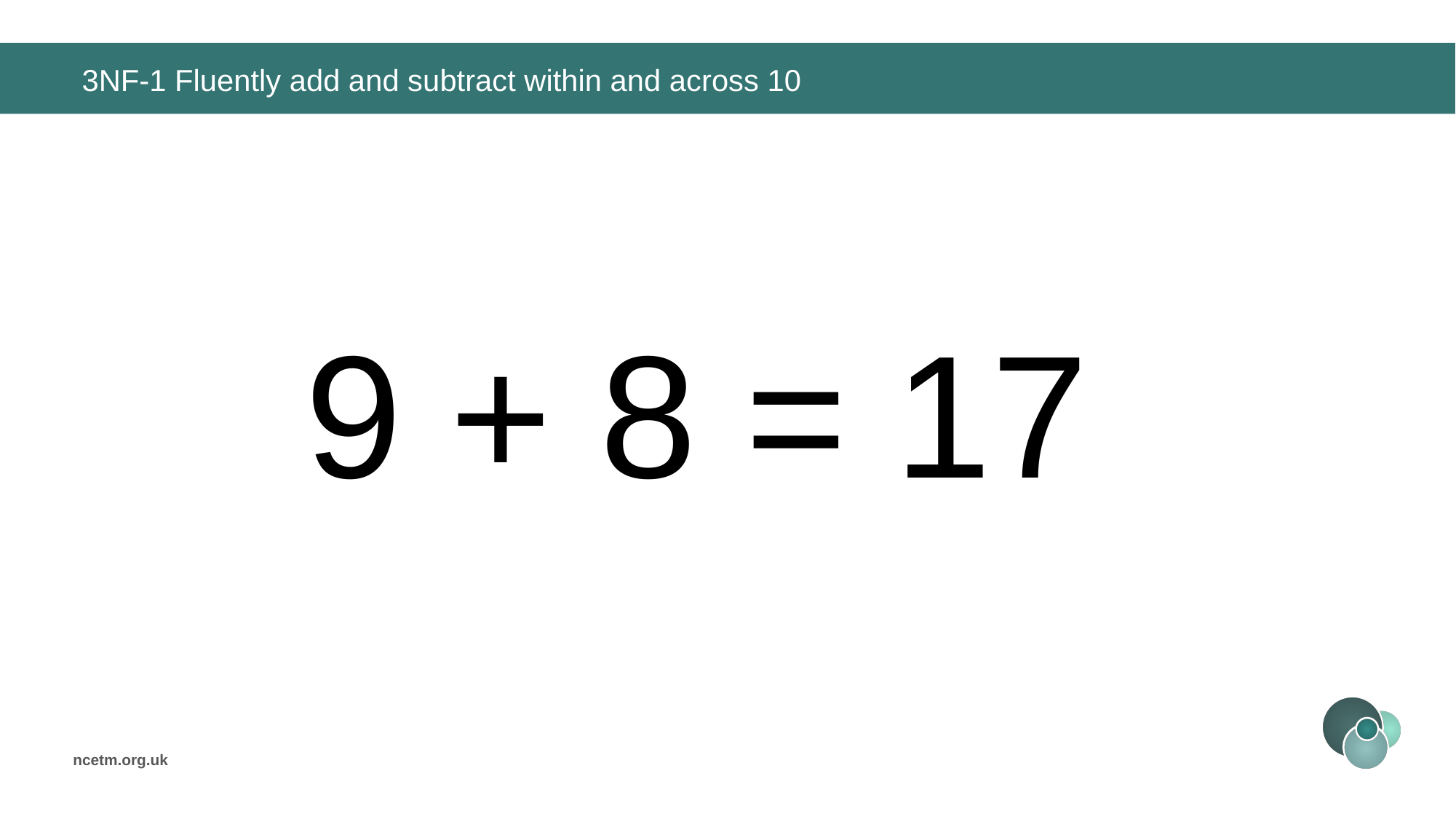

# 3NF-1 Fluently add and subtract within and across 10
9 + 8 =
17